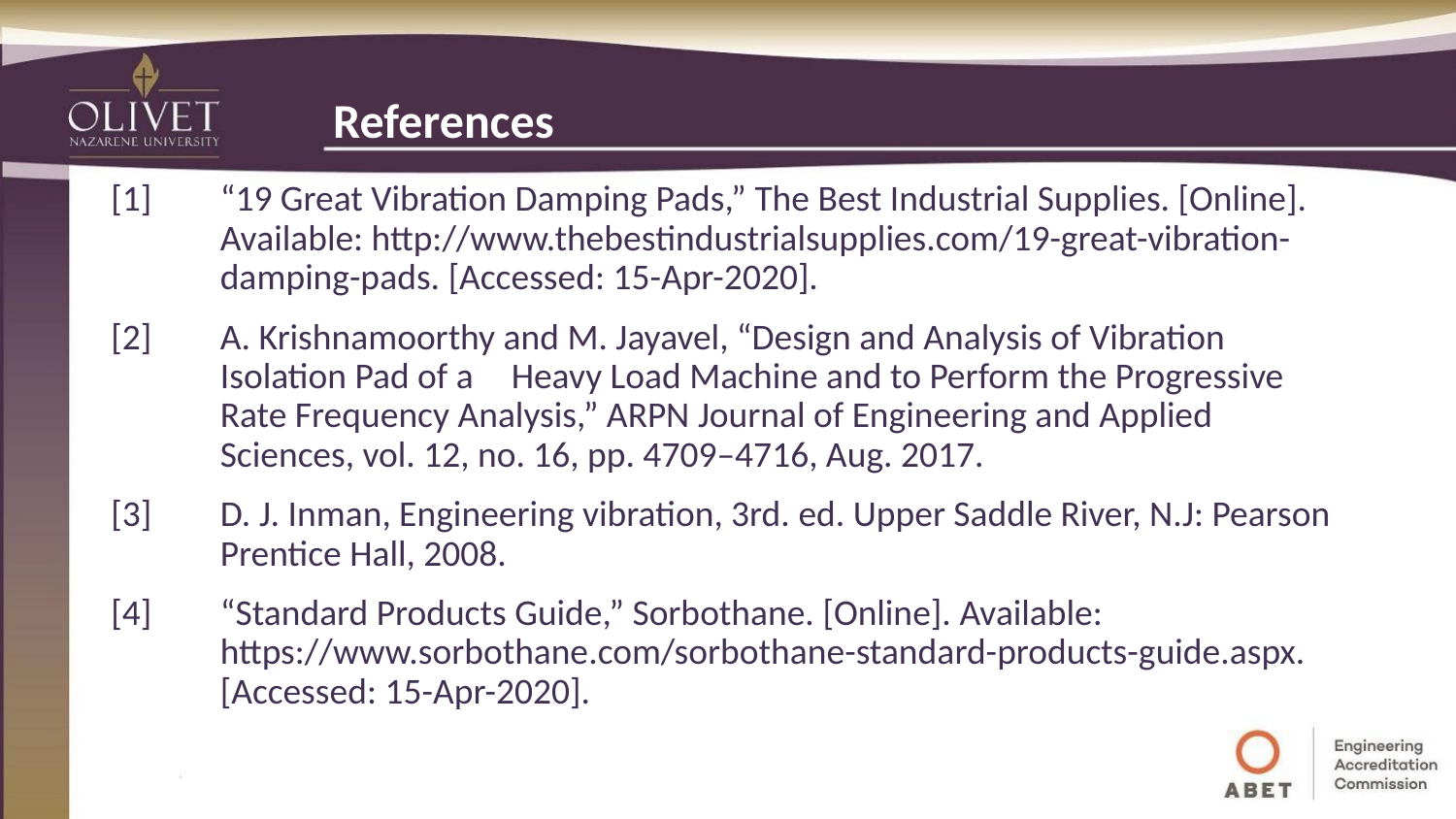

# References
[1]	“19 Great Vibration Damping Pads,” The Best Industrial Supplies. [Online]. Available: http://www.thebestindustrialsupplies.com/19-great-vibration-damping-pads. [Accessed: 15-Apr-2020].
[2]	A. Krishnamoorthy and M. Jayavel, “Design and Analysis of Vibration Isolation Pad of a 	Heavy Load Machine and to Perform the Progressive Rate Frequency Analysis,” ARPN Journal of Engineering and Applied Sciences, vol. 12, no. 16, pp. 4709–4716, Aug. 2017.
[3]	D. J. Inman, Engineering vibration, 3rd. ed. Upper Saddle River, N.J: Pearson Prentice Hall, 2008.
[4]	“Standard Products Guide,” Sorbothane. [Online]. Available: https://www.sorbothane.com/sorbothane-standard-products-guide.aspx. [Accessed: 15-Apr-2020].